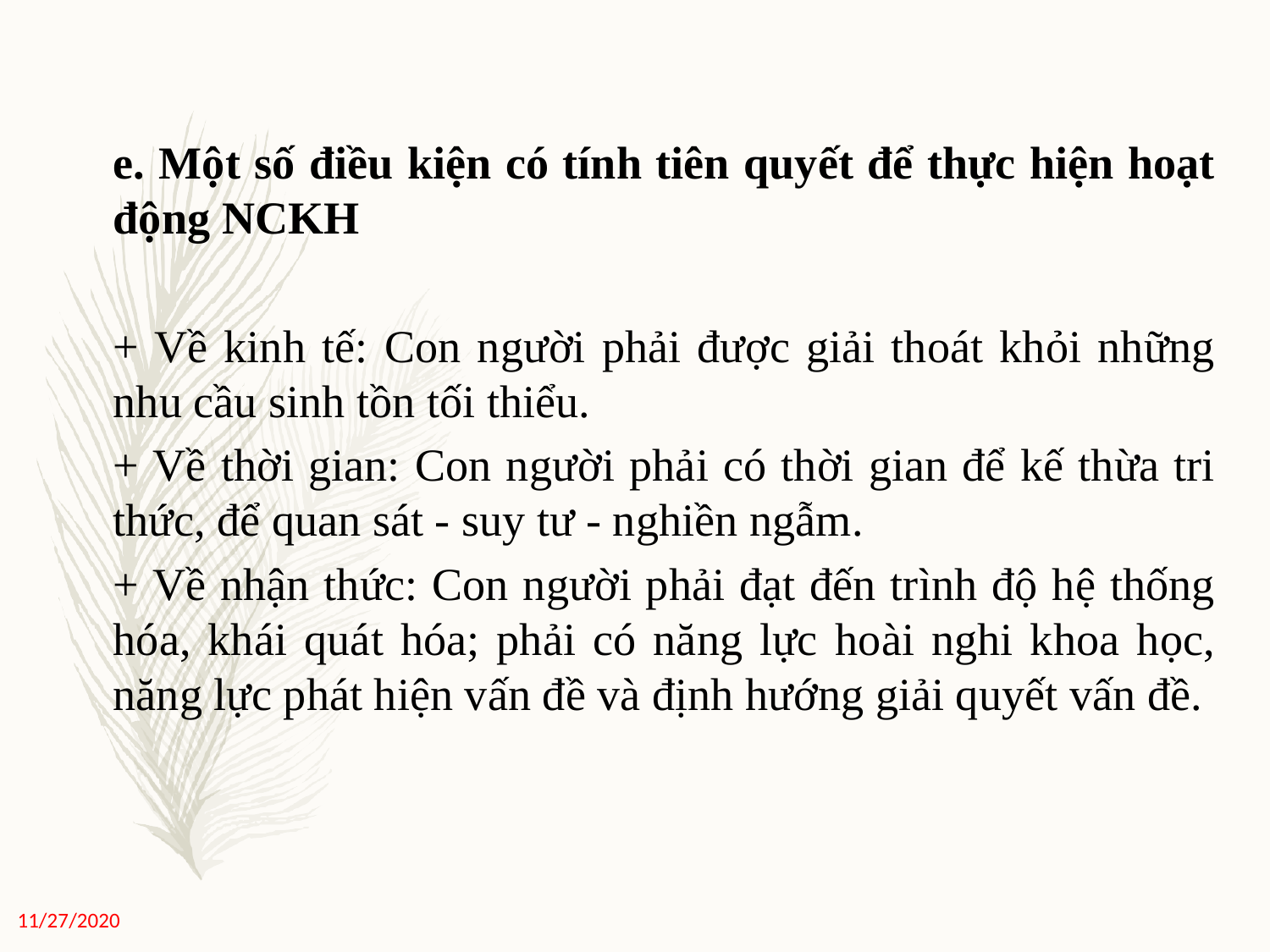

e. Một số điều kiện có tính tiên quyết để thực hiện hoạt động NCKH

	+ Về kinh tế: Con người phải được giải thoát khỏi những nhu cầu sinh tồn tối thiểu.
	+ Về thời gian: Con người phải có thời gian để kế thừa tri thức, để quan sát - suy tư - nghiền ngẫm.
	+ Về nhận thức: Con người phải đạt đến trình độ hệ thống hóa, khái quát hóa; phải có năng lực hoài nghi khoa học, năng lực phát hiện vấn đề và định hướng giải quyết vấn đề.
11/27/2020